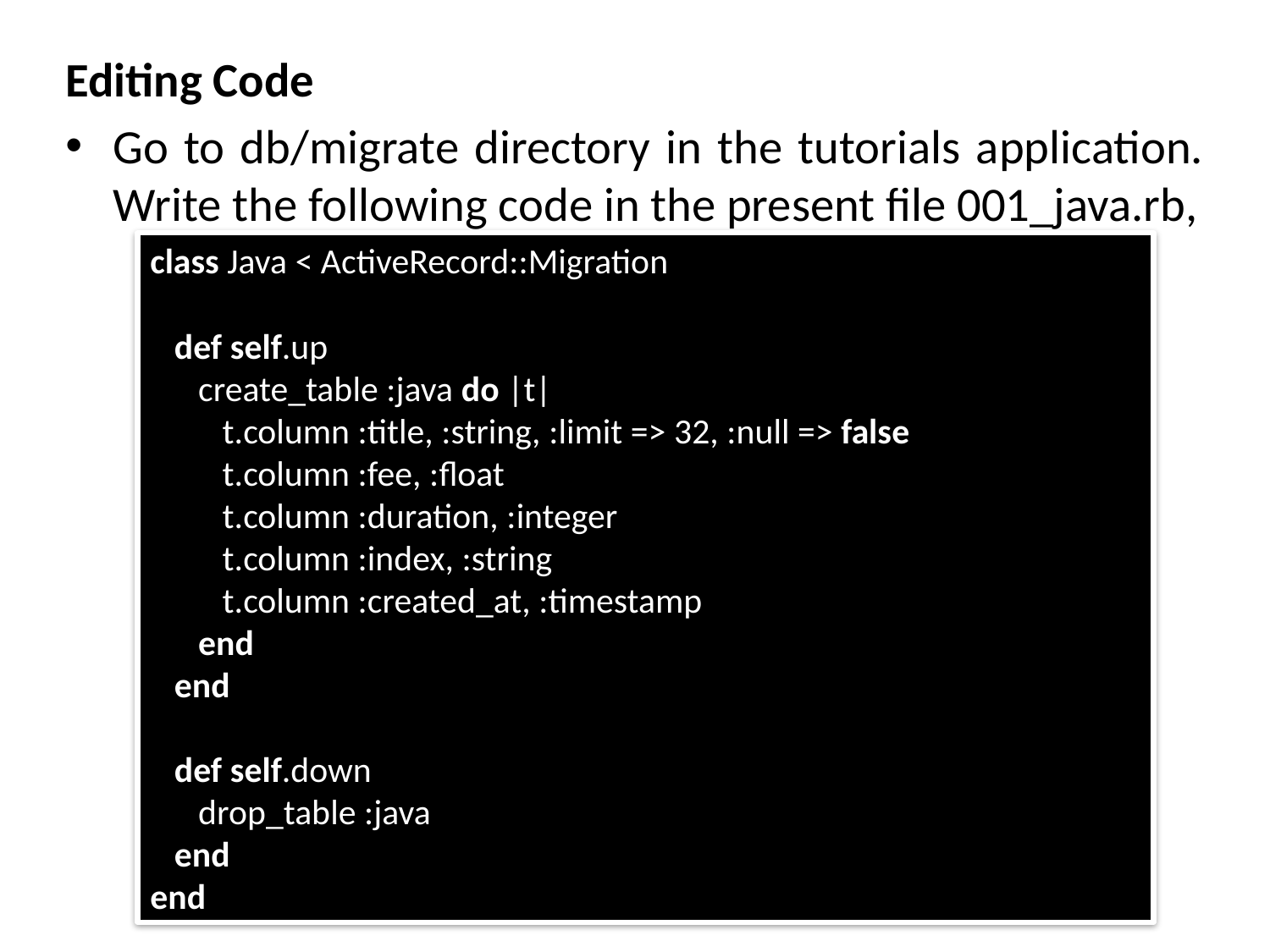

Editing Code
Go to db/migrate directory in the tutorials application. Write the following code in the present file 001_java.rb,

class Java < ActiveRecord::Migration

   def self.up
      create_table :java do |t|
         t.column :title, :string, :limit => 32, :null => false
         t.column :fee, :float
         t.column :duration, :integer
         t.column :index, :string
         t.column :created_at, :timestamp
      end
   end

   def self.down
      drop_table :java
   end
end